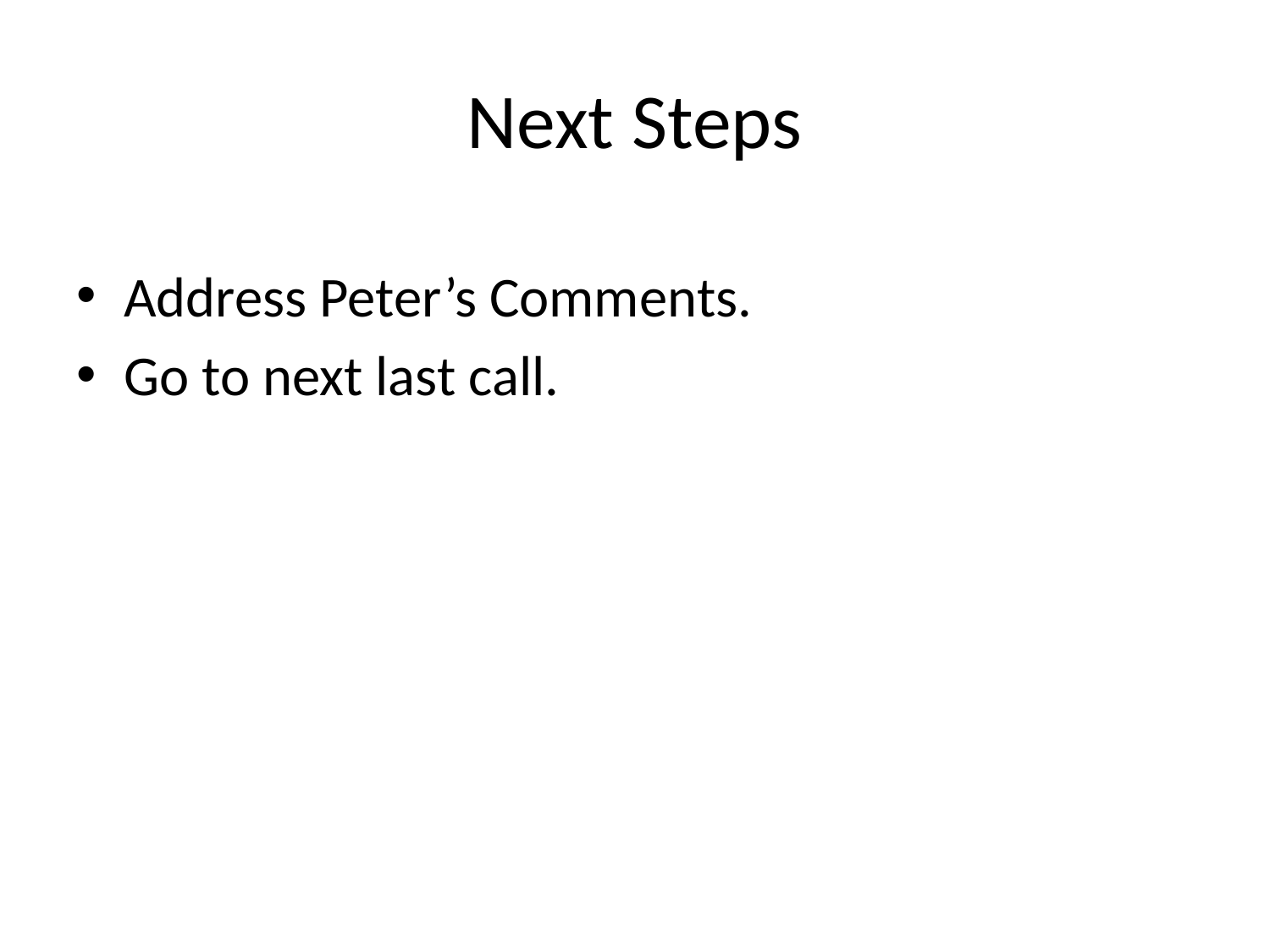

# Next Steps
Address Peter’s Comments.
Go to next last call.